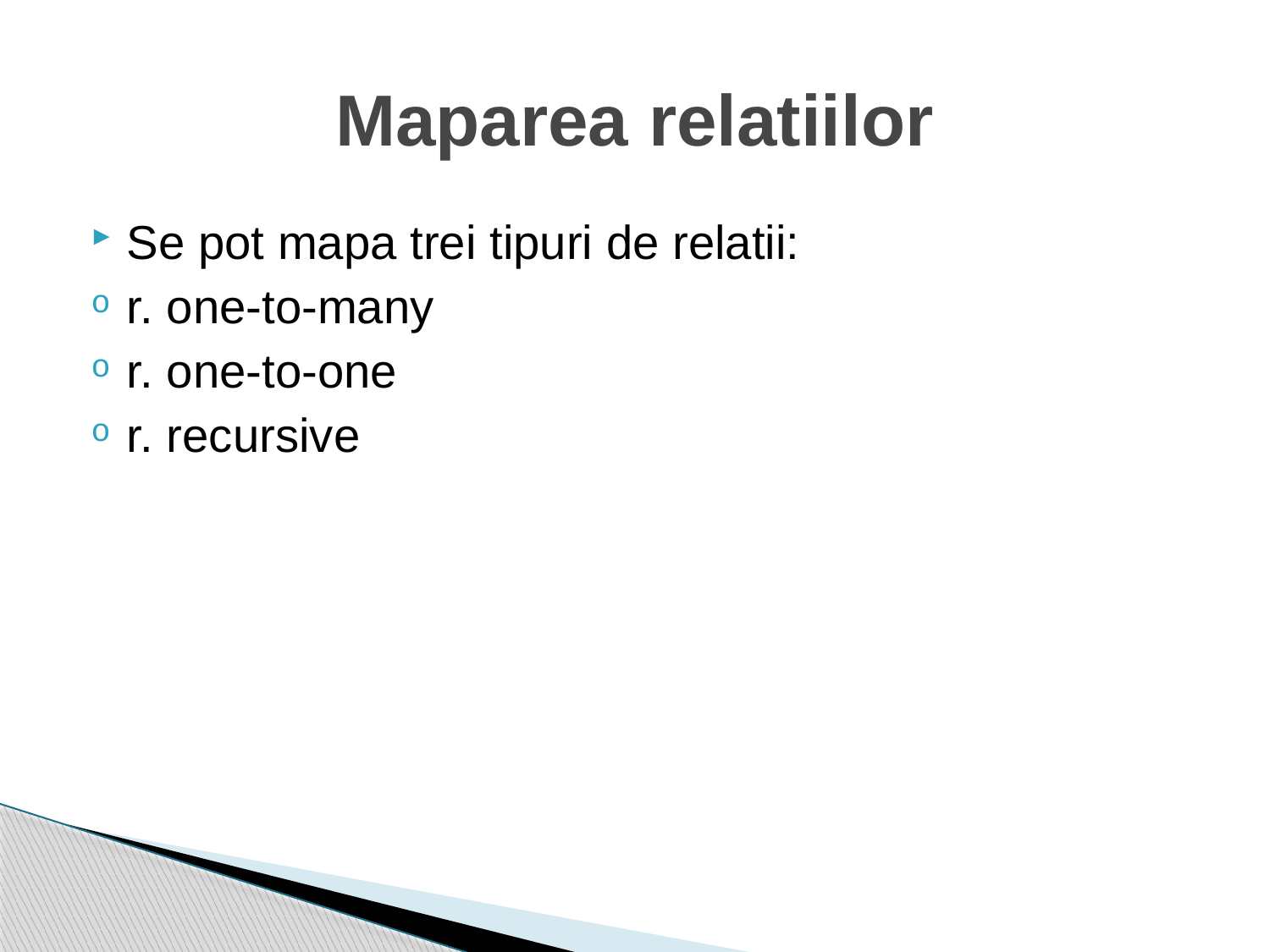

# Maparea relatiilor
Se pot mapa trei tipuri de relatii:
r. one-to-many
r. one-to-one
r. recursive